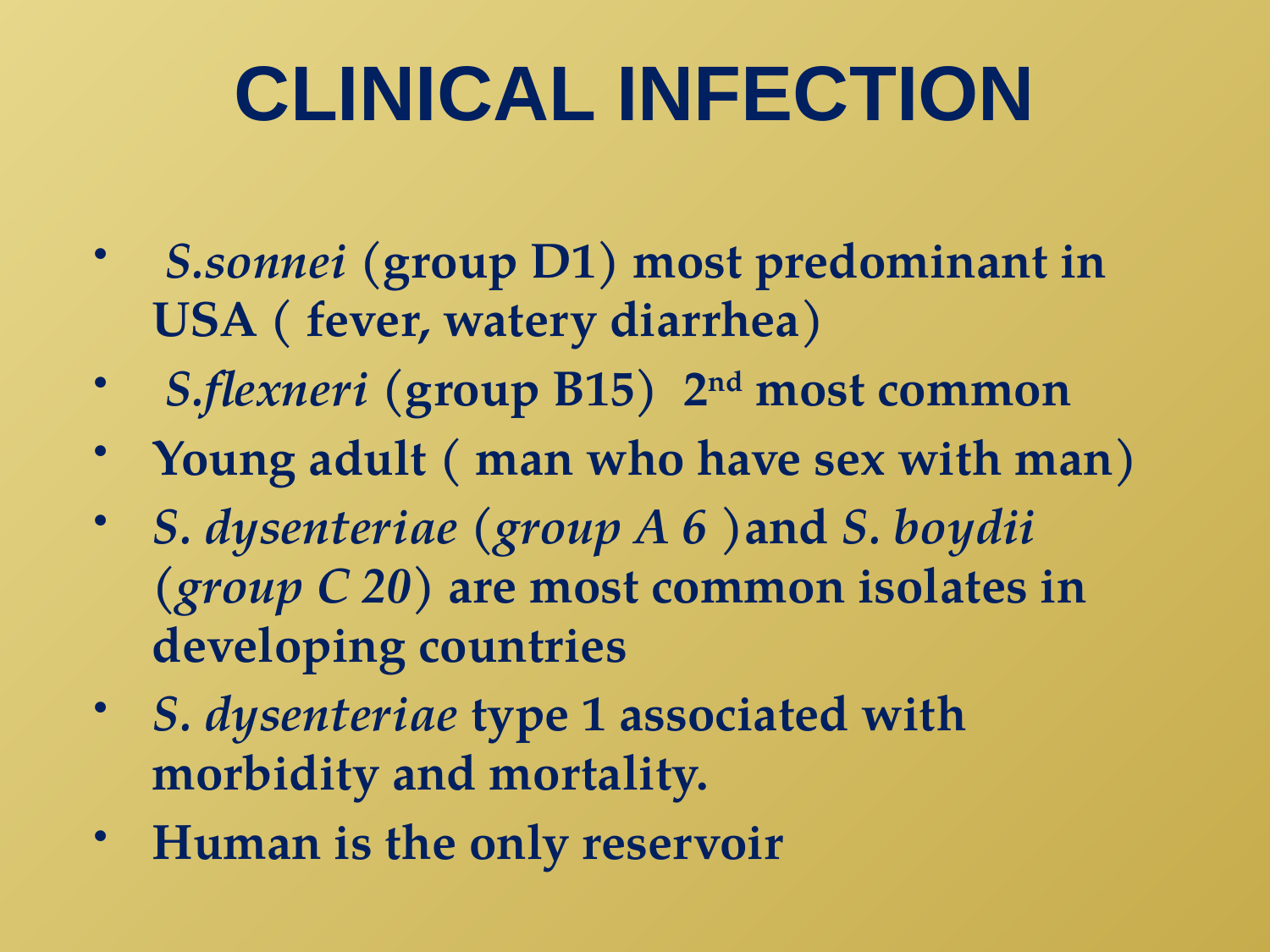

# CLINICAL INFECTION
 S.sonnei (group D1) most predominant in USA ( fever, watery diarrhea)
 S.flexneri (group B15)  2nd most common
Young adult ( man who have sex with man)
S. dysenteriae (group A 6 )and S. boydii (group C 20) are most common isolates in developing countries
S. dysenteriae type 1 associated with morbidity and mortality.
Human is the only reservoir